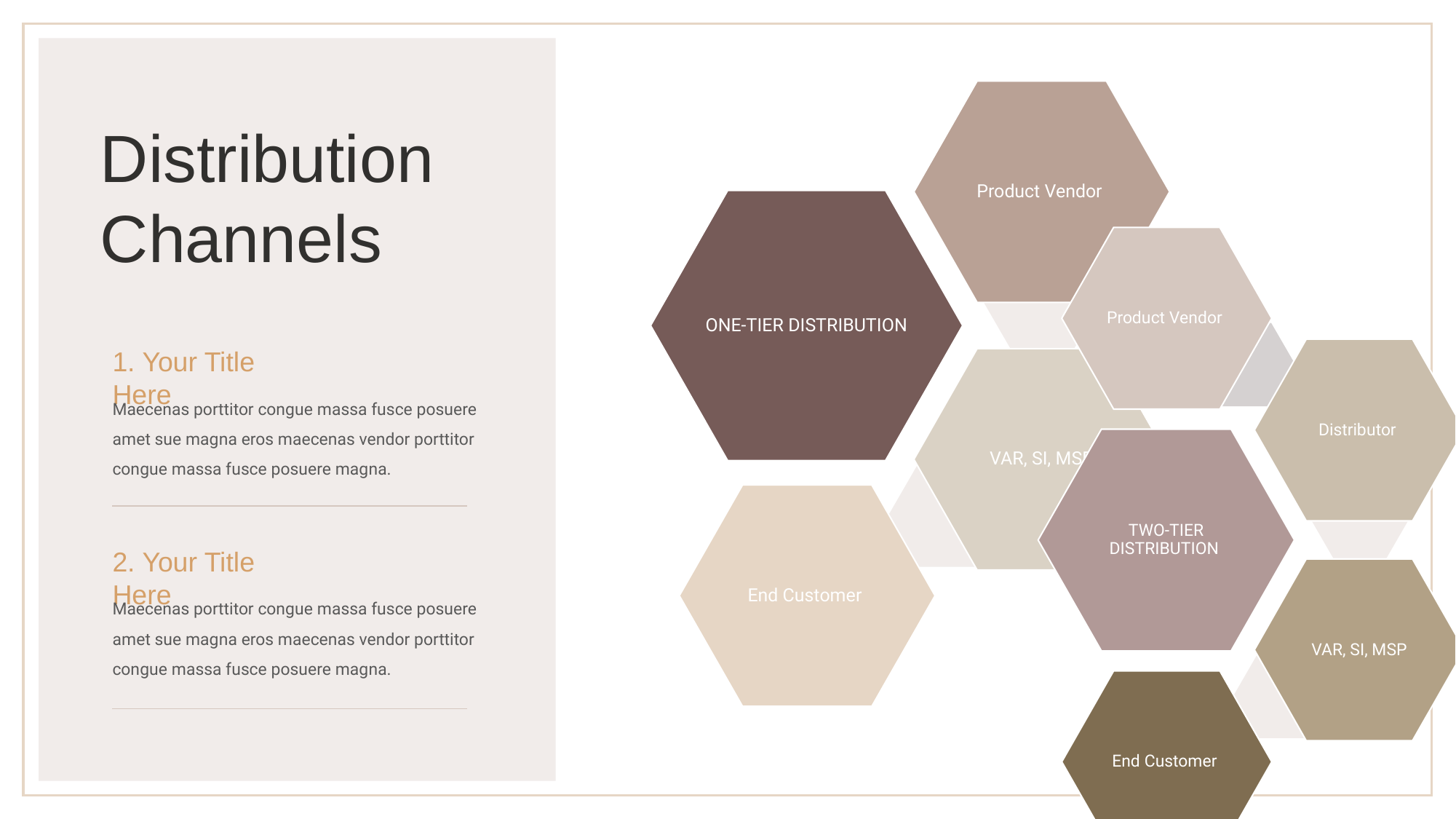

ONE-TIER DISTRIBUTION
Product Vendor
VAR, SI, MSP
End Customer
TWO-TIER DISTRIBUTION
Product Vendor
Distributor
VAR, SI, MSP
End Customer
Distribution Channels
1. Your Title Here
Maecenas porttitor congue massa fusce posuere amet sue magna eros maecenas vendor porttitor congue massa fusce posuere magna.
2. Your Title Here
Maecenas porttitor congue massa fusce posuere amet sue magna eros maecenas vendor porttitor congue massa fusce posuere magna.